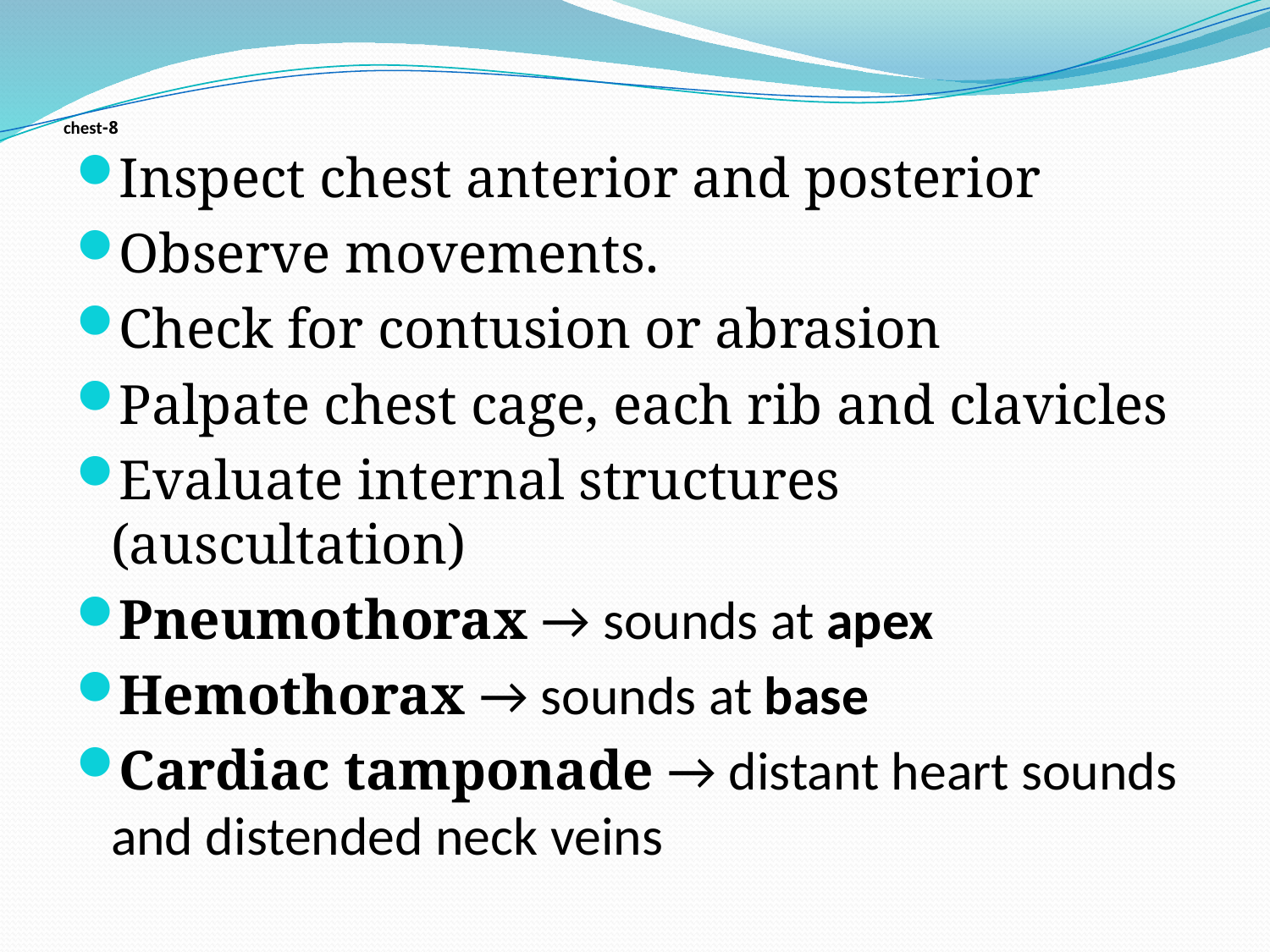

# 8-chest

Inspect chest anterior and posterior
Observe movements.
Check for contusion or abrasion
Palpate chest cage, each rib and clavicles
Evaluate internal structures (auscultation)
Pneumothorax → sounds at apex
Hemothorax → sounds at base
Cardiac tamponade → distant heart sounds and distended neck veins